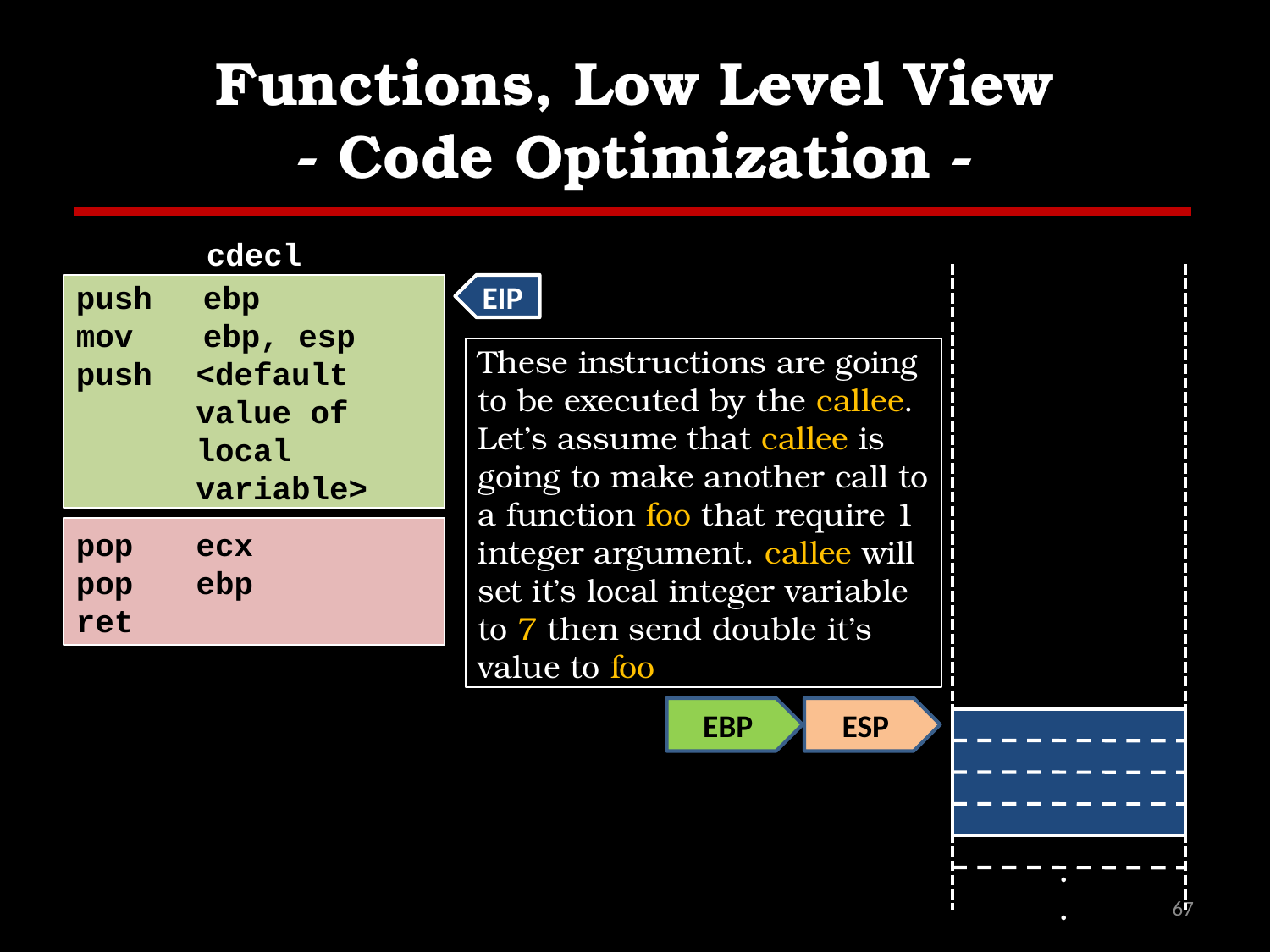

# Functions, Low Level View - Code Optimization -
cdecl
push	ebp
mov	ebp, esp
push	<default value of local variable>
EIP
These instructions are going to be executed by the callee. Let’s assume that callee is going to make another call to a function foo that require 1 integer argument. callee will set it’s local integer variable to 7 then send double it’s value to foo
pop	ecx
pop	ebp
ret
EBP
ESP

.
.
67